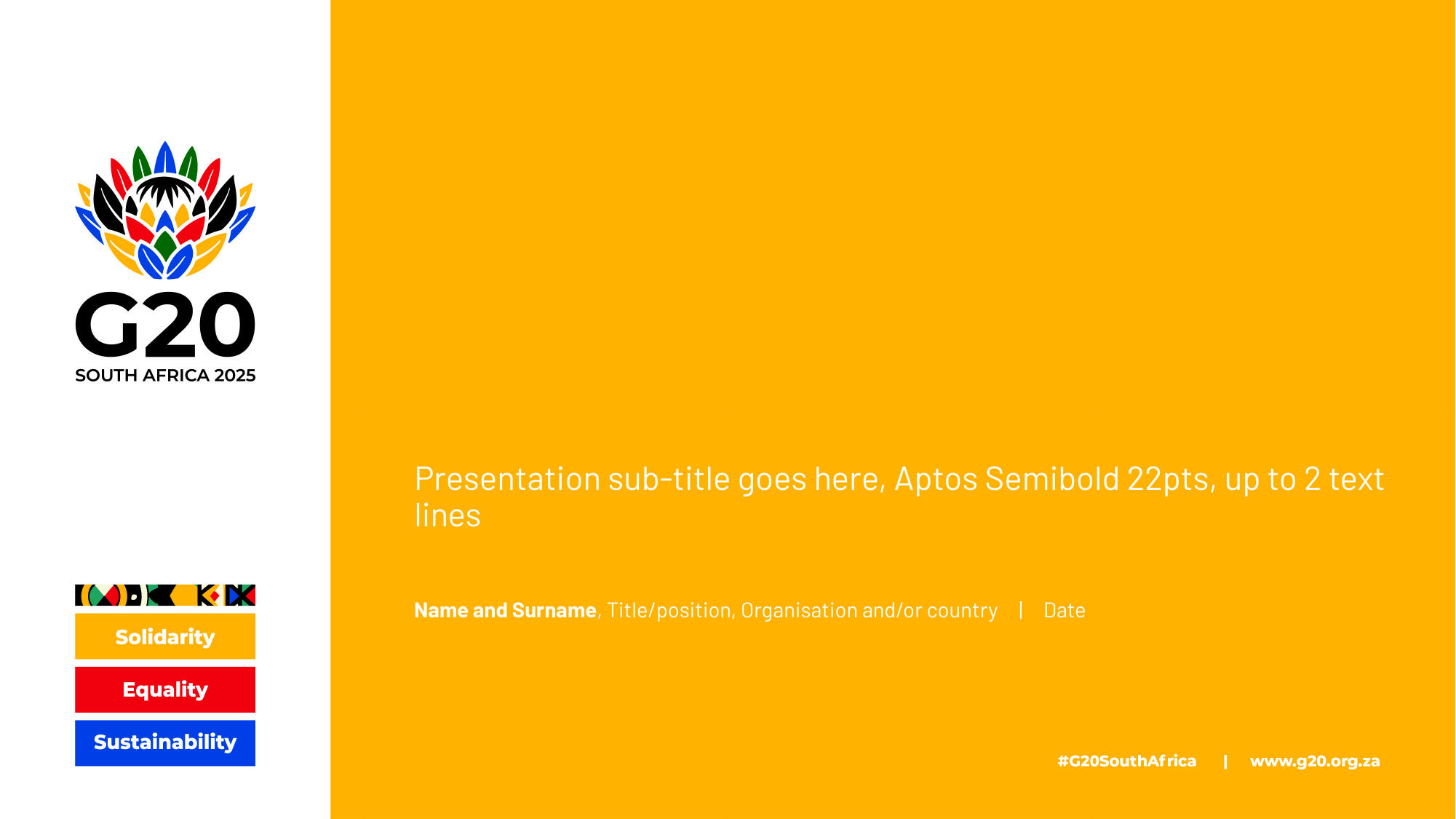

#
Presentation sub-title goes here, Aptos Semibold 22pts, up to 2 text lines